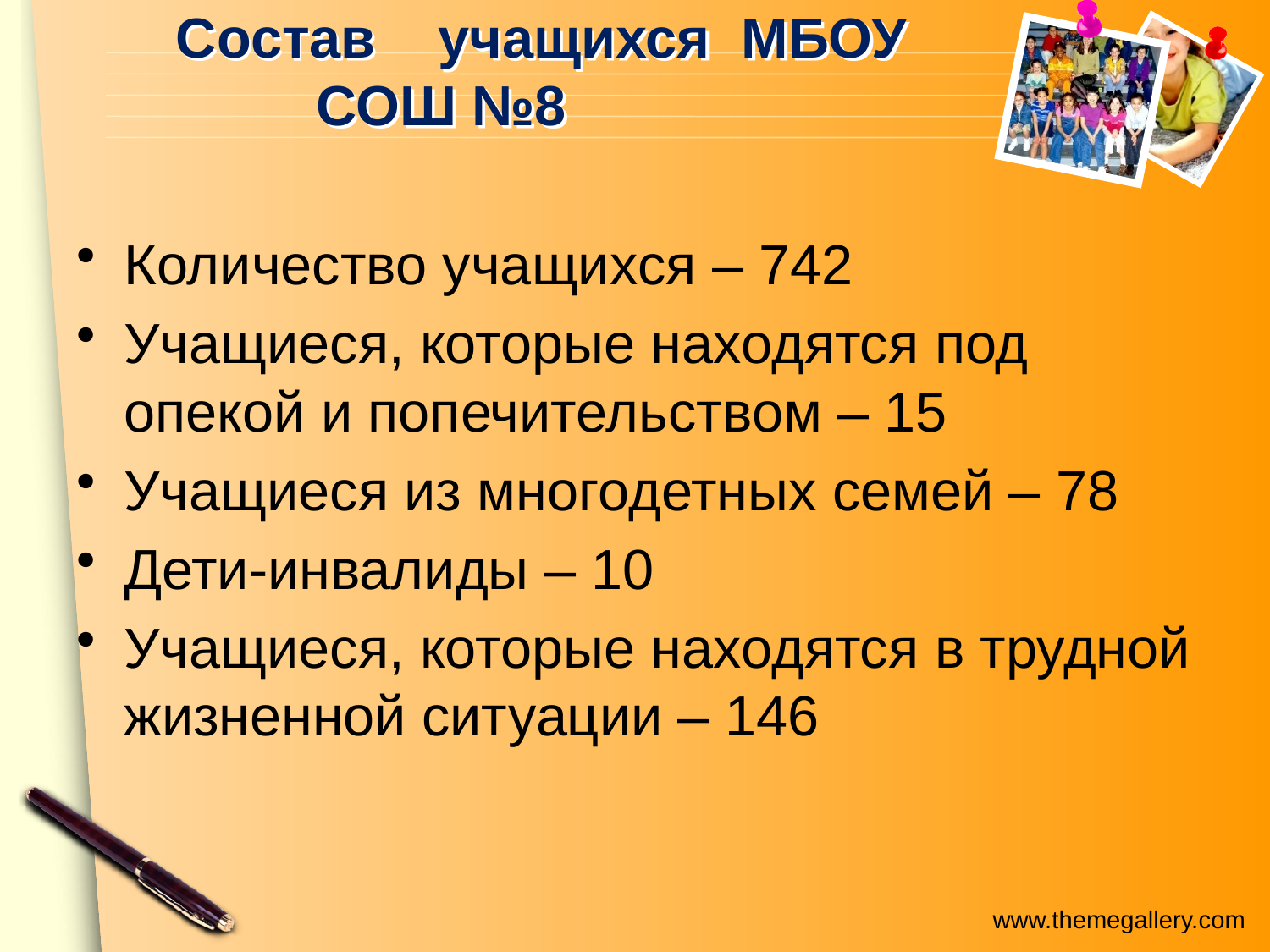

# Состав    учащихся  МБОУ СОШ №8
Количество учащихся – 742
Учащиеся, которые находятся под опекой и попечительством – 15
Учащиеся из многодетных семей – 78
Дети-инвалиды – 10
Учащиеся, которые находятся в трудной жизненной ситуации – 146